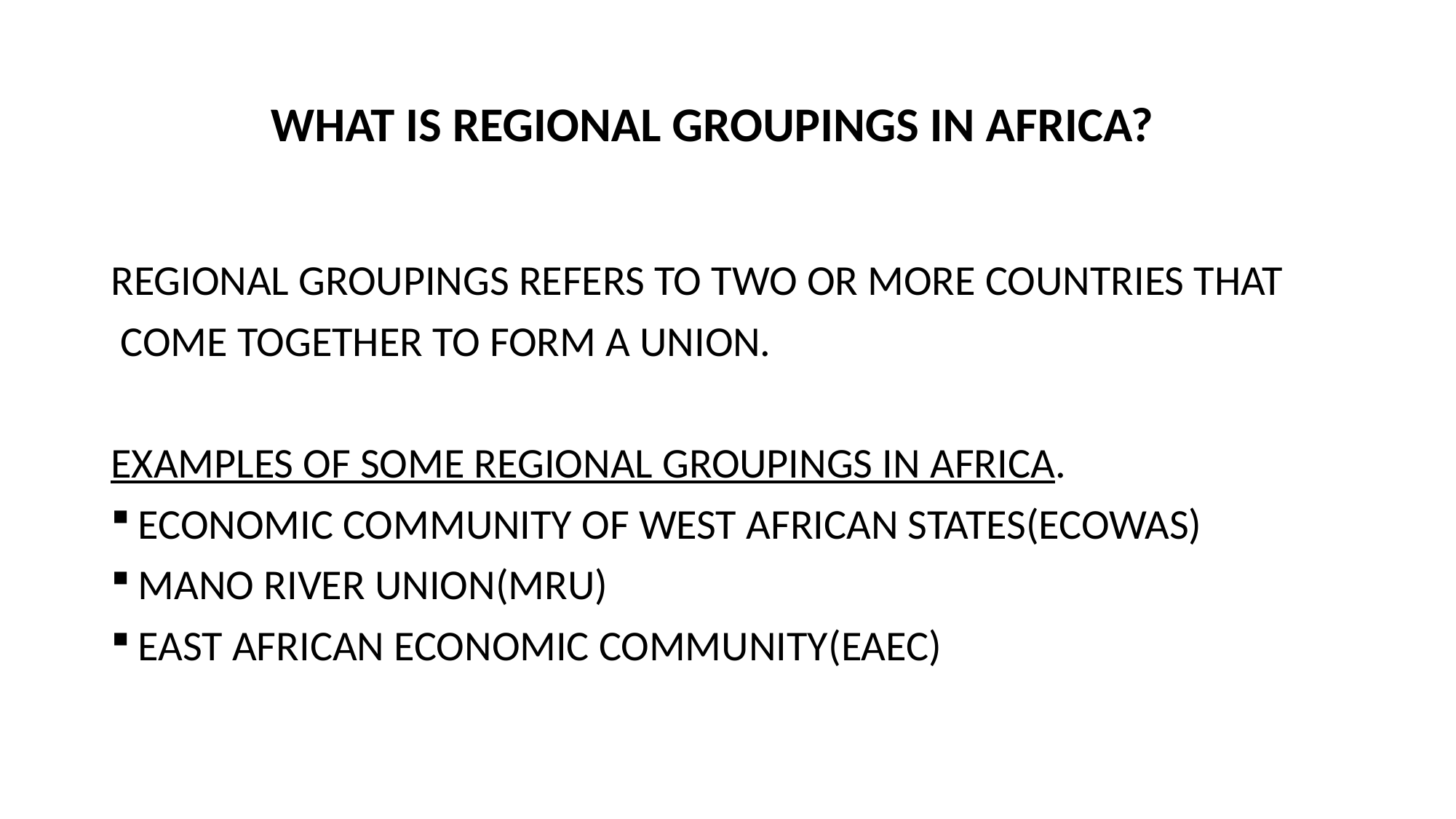

# WHAT IS REGIONAL GROUPINGS IN AFRICA?
REGIONAL GROUPINGS REFERS TO TWO OR MORE COUNTRIES THAT
 COME TOGETHER TO FORM A UNION.

EXAMPLES OF SOME REGIONAL GROUPINGS IN AFRICA.
ECONOMIC COMMUNITY OF WEST AFRICAN STATES(ECOWAS)
MANO RIVER UNION(MRU)
EAST AFRICAN ECONOMIC COMMUNITY(EAEC)